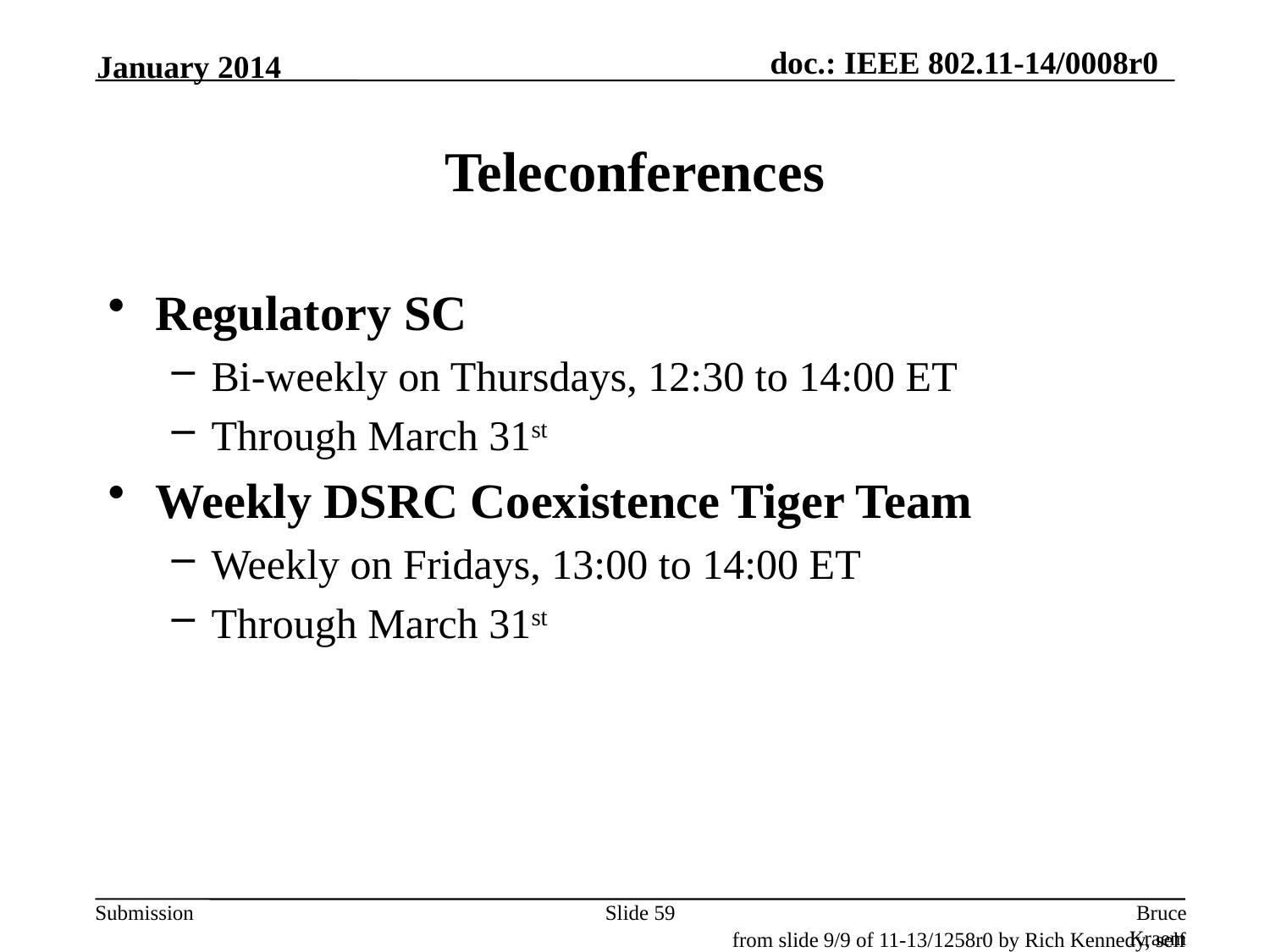

January 2014
# Teleconferences
Regulatory SC
Bi-weekly on Thursdays, 12:30 to 14:00 ET
Through March 31st
Weekly DSRC Coexistence Tiger Team
Weekly on Fridays, 13:00 to 14:00 ET
Through March 31st
Slide 59
Bruce Kraemer, Marvell
from slide 9/9 of 11-13/1258r0 by Rich Kennedy, self